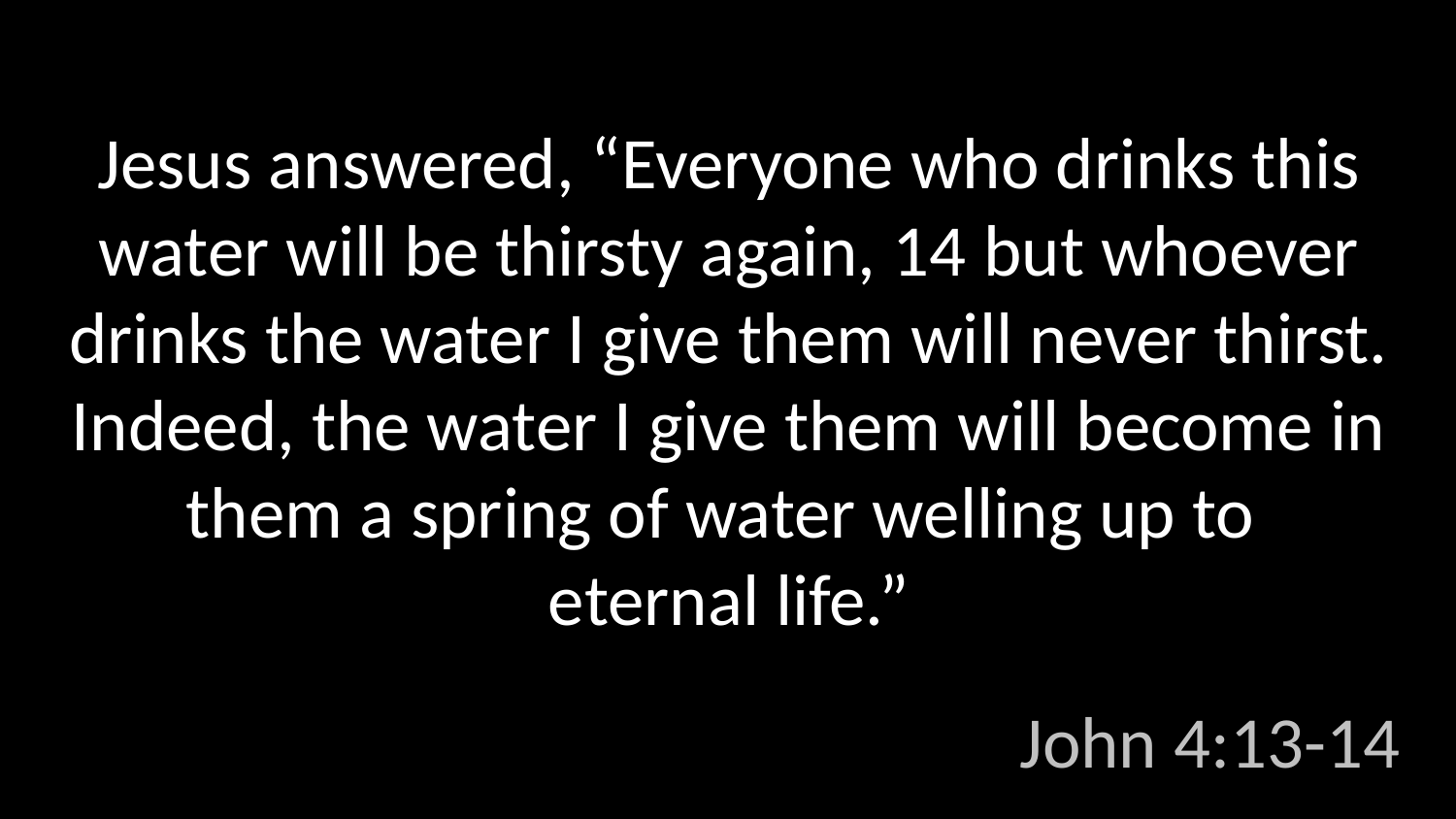

Jesus answered, “Everyone who drinks this water will be thirsty again, 14 but whoever drinks the water I give them will never thirst. Indeed, the water I give them will become in them a spring of water welling up to
eternal life.”
John 4:13-14